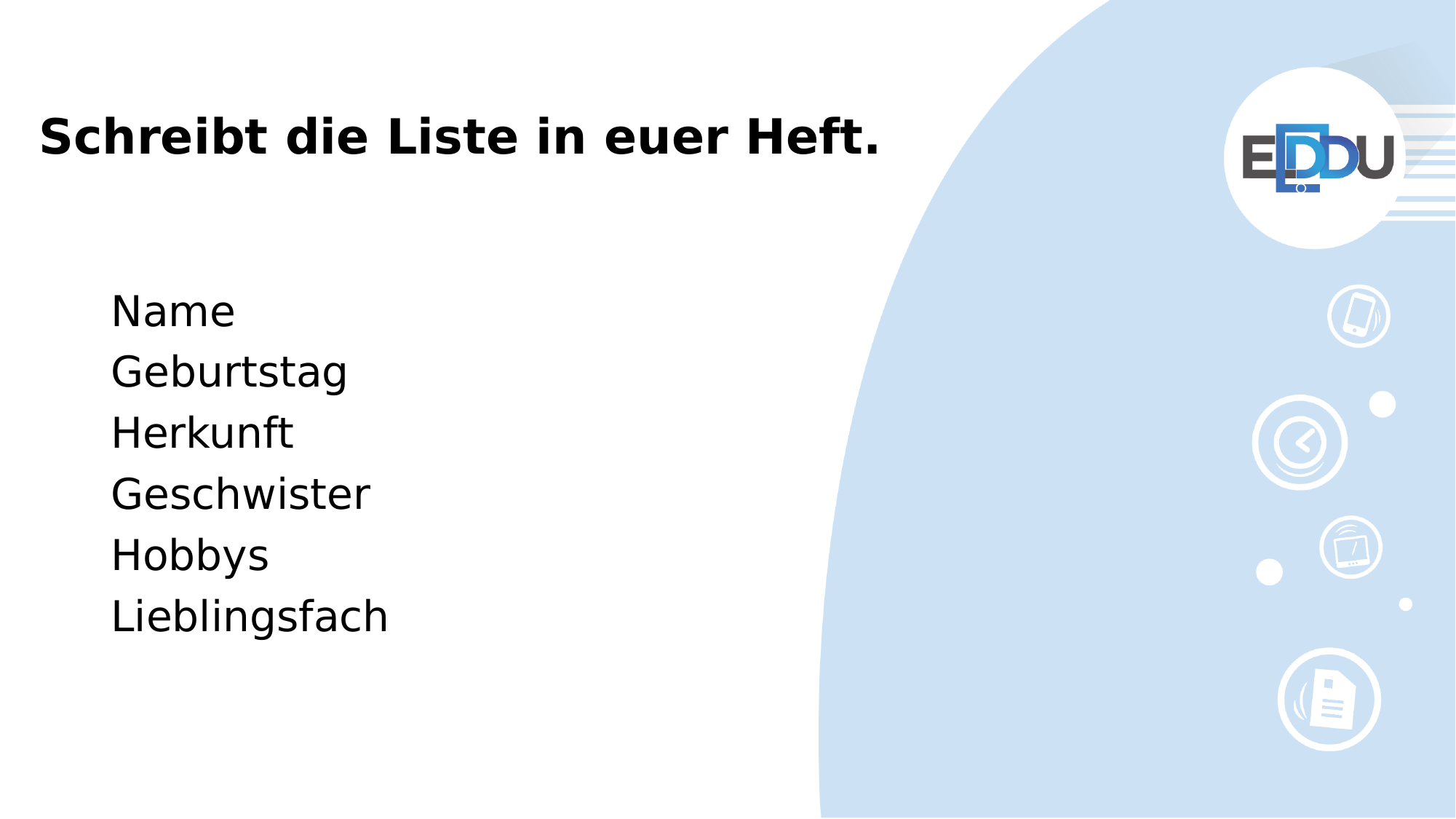

# Schreibt die Liste in euer Heft.

Name
Geburtstag
Herkunft
Geschwister
Hobbys
Lieblingsfach